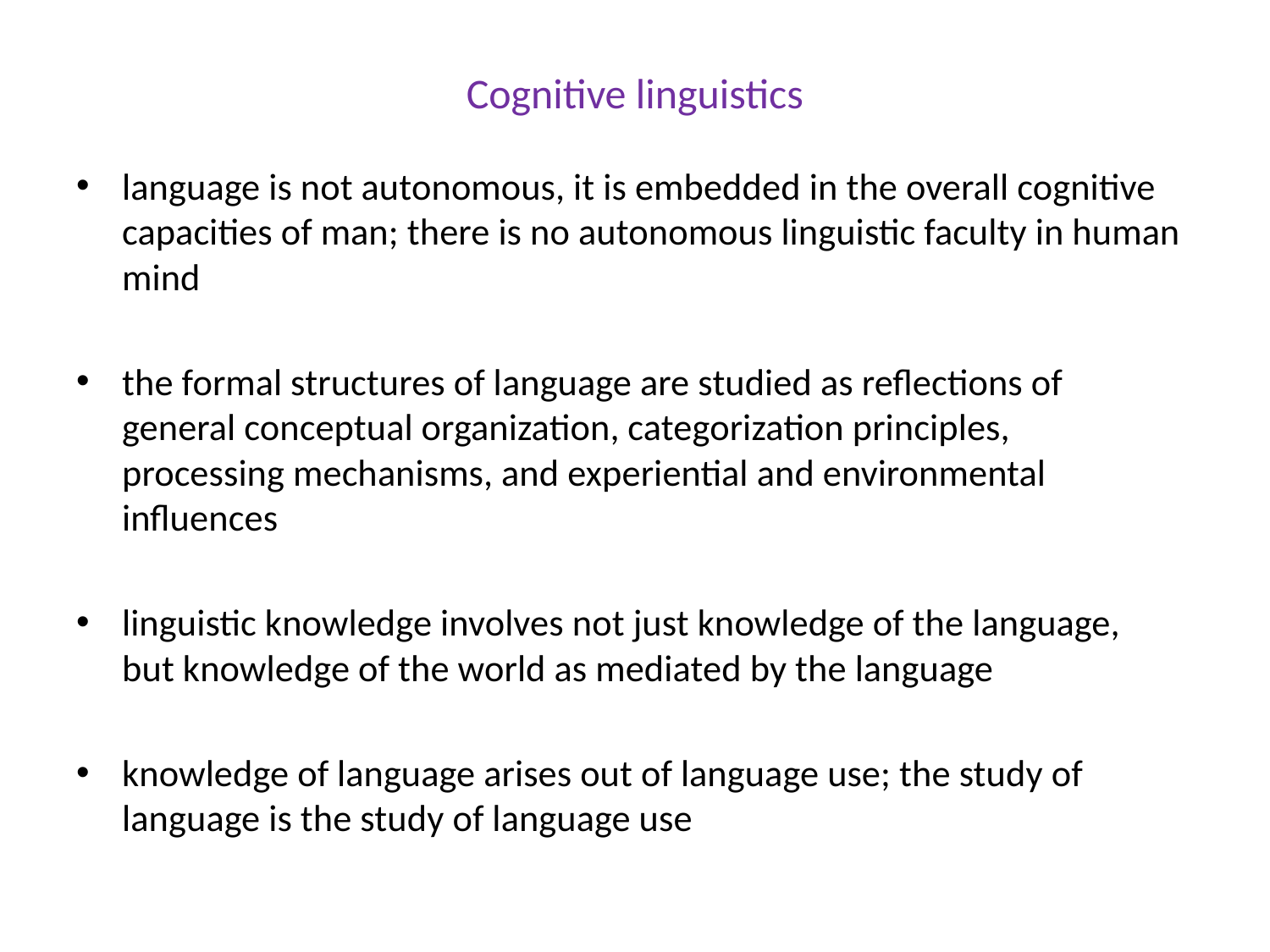

# Cognitive linguistics
language is not autonomous, it is embedded in the overall cognitive capacities of man; there is no autonomous linguistic faculty in human mind

the formal structures of language are studied as reflections of general conceptual organization, categorization principles, processing mechanisms, and experiential and environmental influences

linguistic knowledge involves not just knowledge of the language, but knowledge of the world as mediated by the language

knowledge of language arises out of language use; the study of language is the study of language use